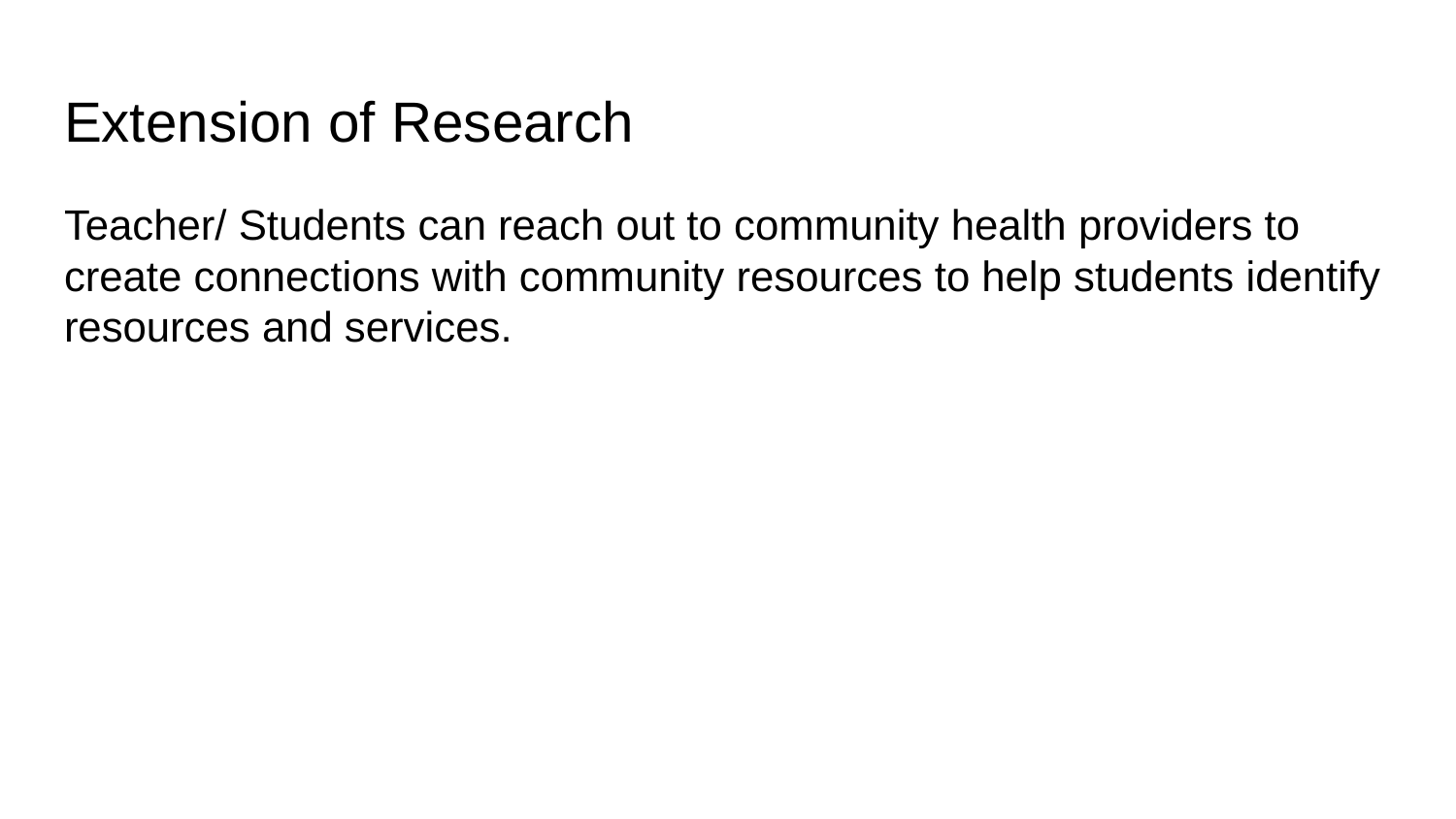

# Extension of Research
Teacher/ Students can reach out to community health providers to create connections with community resources to help students identify resources and services.